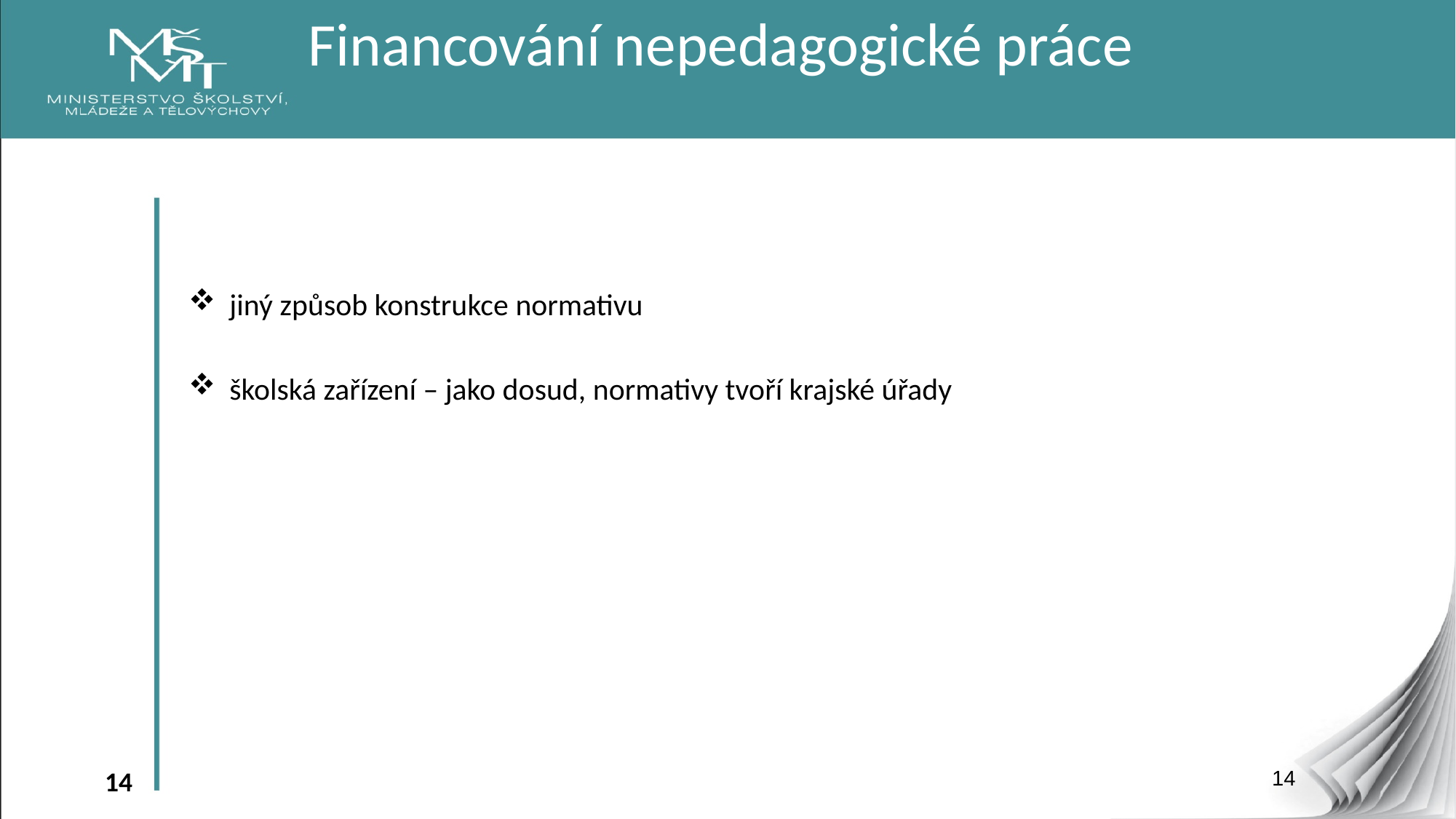

# Financování nepedagogické práce

jiný způsob konstrukce normativu

školská zařízení – jako dosud, normativy tvoří krajské úřady

14